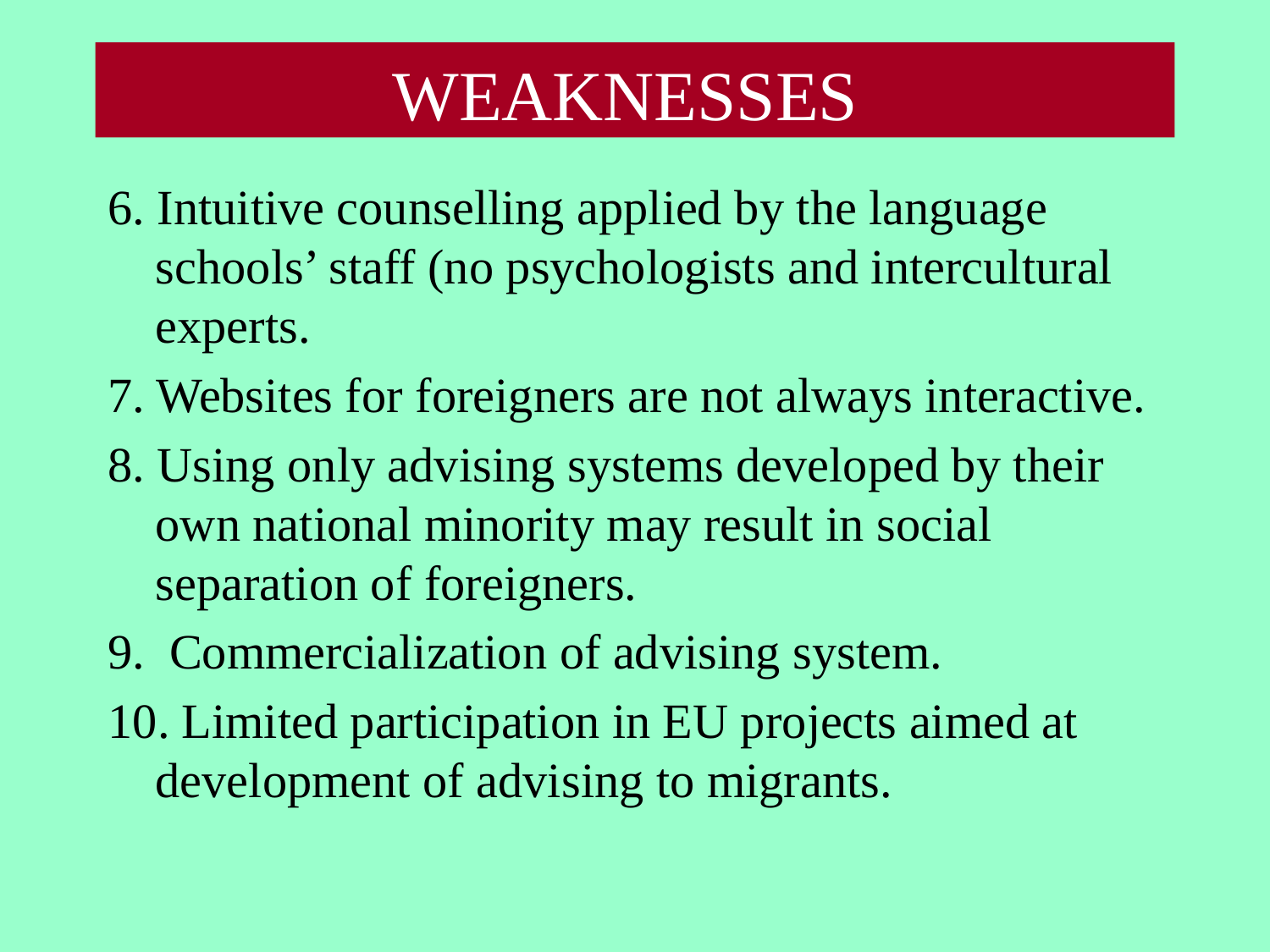

# WEAKNESSES
6. Intuitive counselling applied by the language schools’ staff (no psychologists and intercultural experts.
7. Websites for foreigners are not always interactive.
8. Using only advising systems developed by their own national minority may result in social separation of foreigners.
9.  Commercialization of advising system.
10. Limited participation in EU projects aimed at development of advising to migrants.